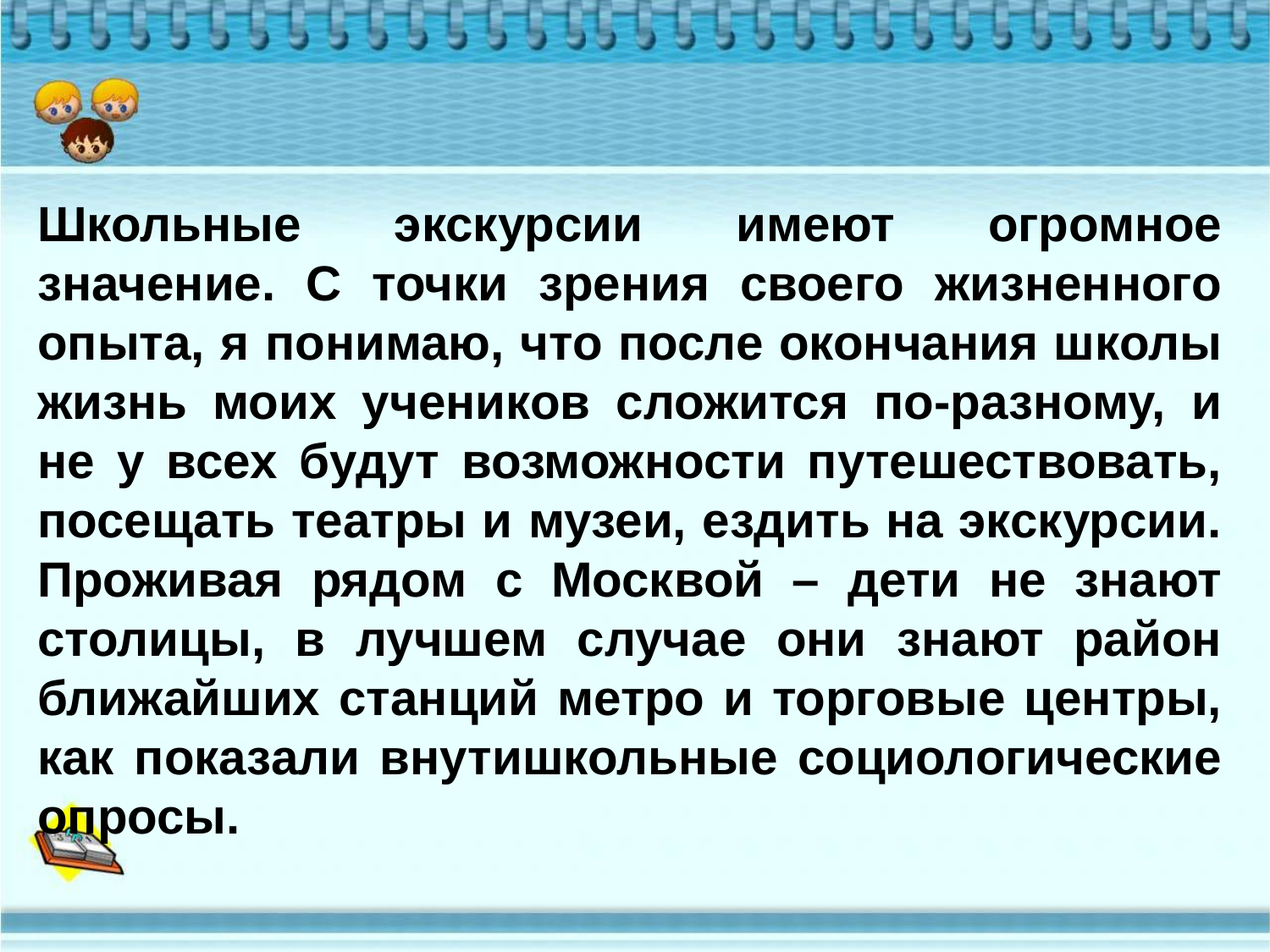

#
Школьные экскурсии имеют огромное значение. С точки зрения своего жизненного опыта, я понимаю, что после окончания школы жизнь моих учеников сложится по-разному, и не у всех будут возможности путешествовать, посещать театры и музеи, ездить на экскурсии. Проживая рядом с Москвой – дети не знают столицы, в лучшем случае они знают район ближайших станций метро и торговые центры, как показали внутишкольные социологические опросы.